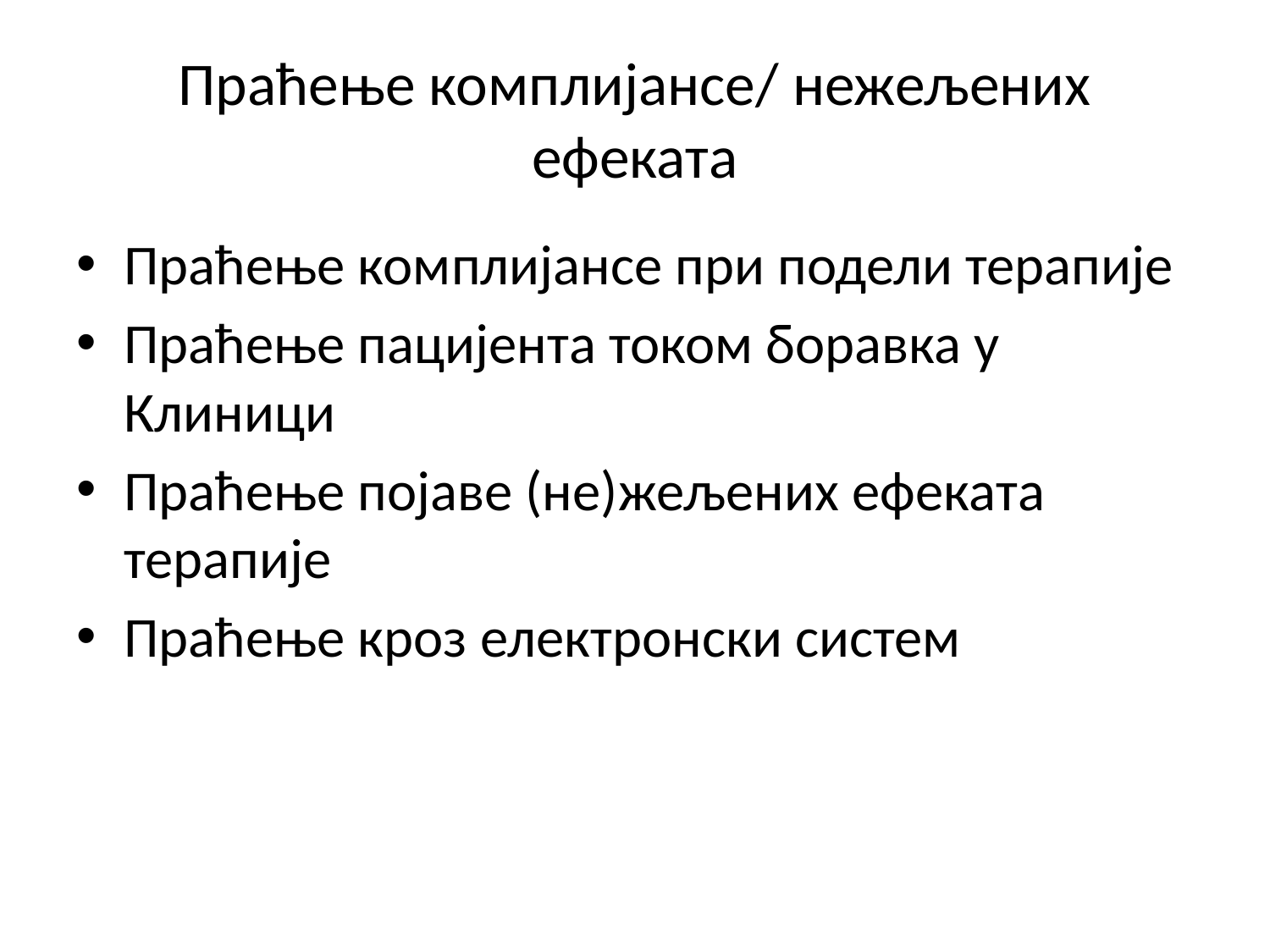

# Праћење комплијансе/ нежељених ефеката
Праћење комплијансе при подели терапије
Праћење пацијента током боравка у Клиници
Праћење појаве (не)жељених ефеката терапије
Праћење кроз електронски систем